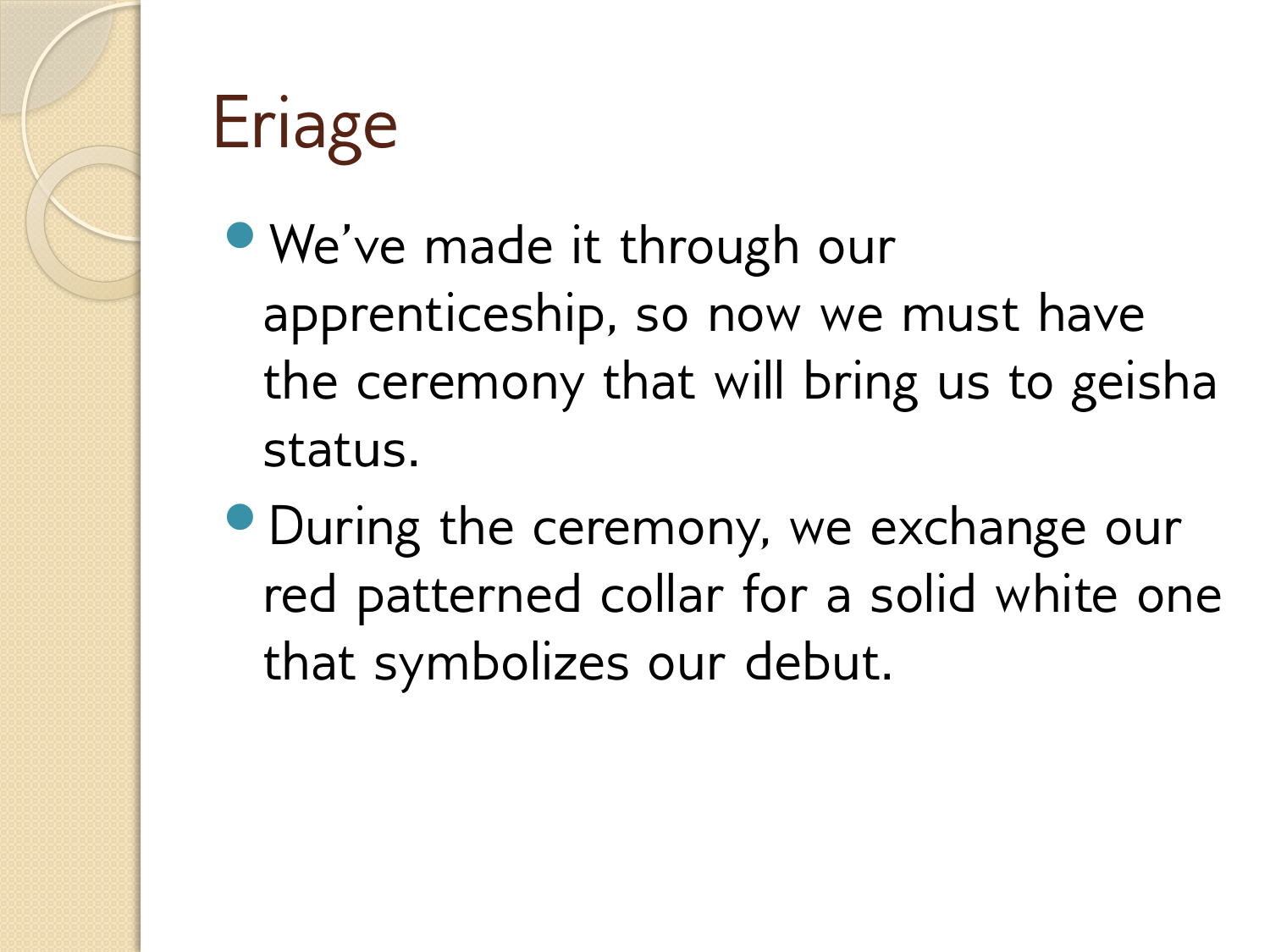

# Eriage
We’ve made it through our apprenticeship, so now we must have the ceremony that will bring us to geisha status.
During the ceremony, we exchange our red patterned collar for a solid white one that symbolizes our debut.